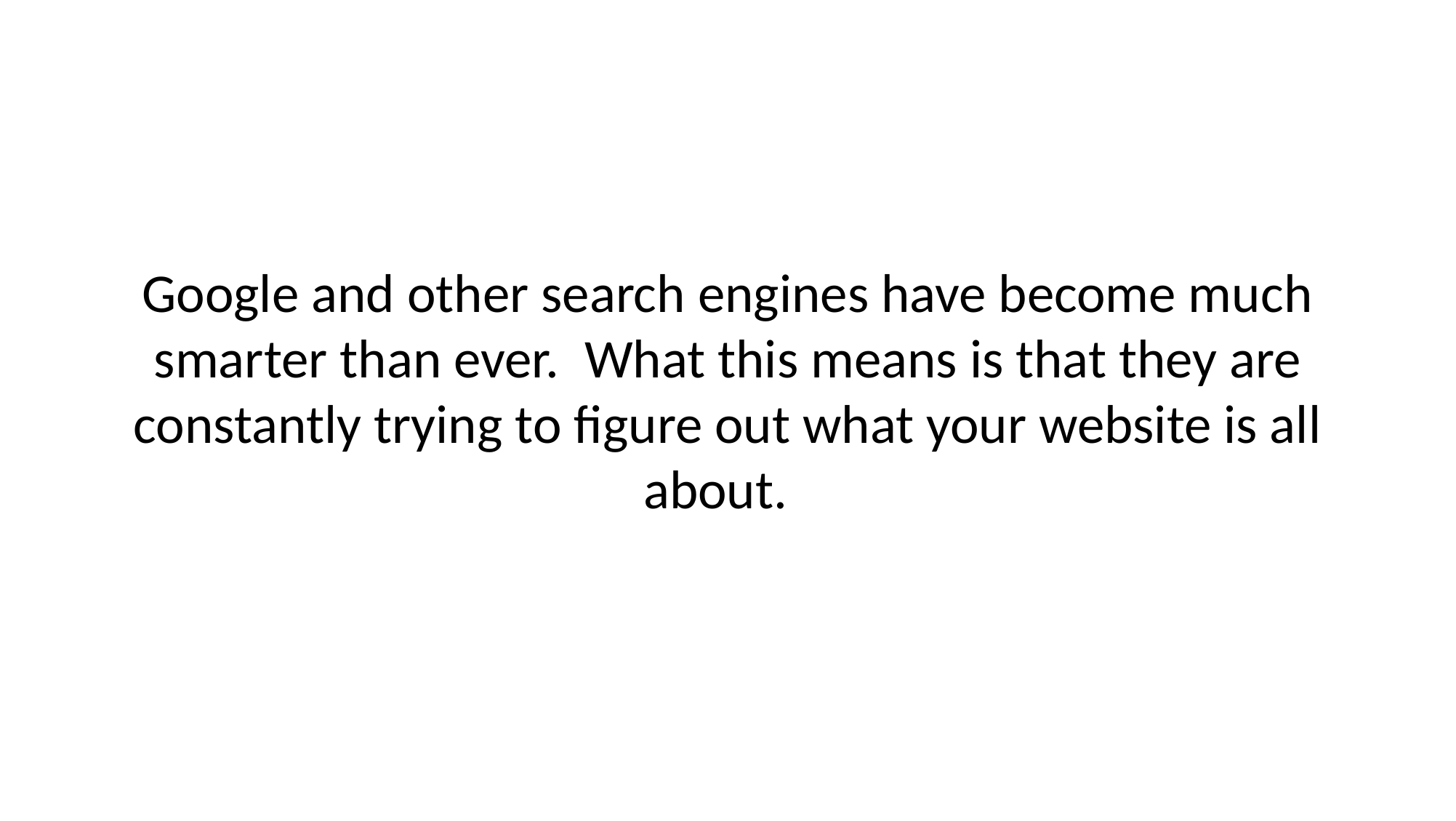

# Google and other search engines have become much smarter than ever.  What this means is that they are constantly trying to figure out what your website is all about.